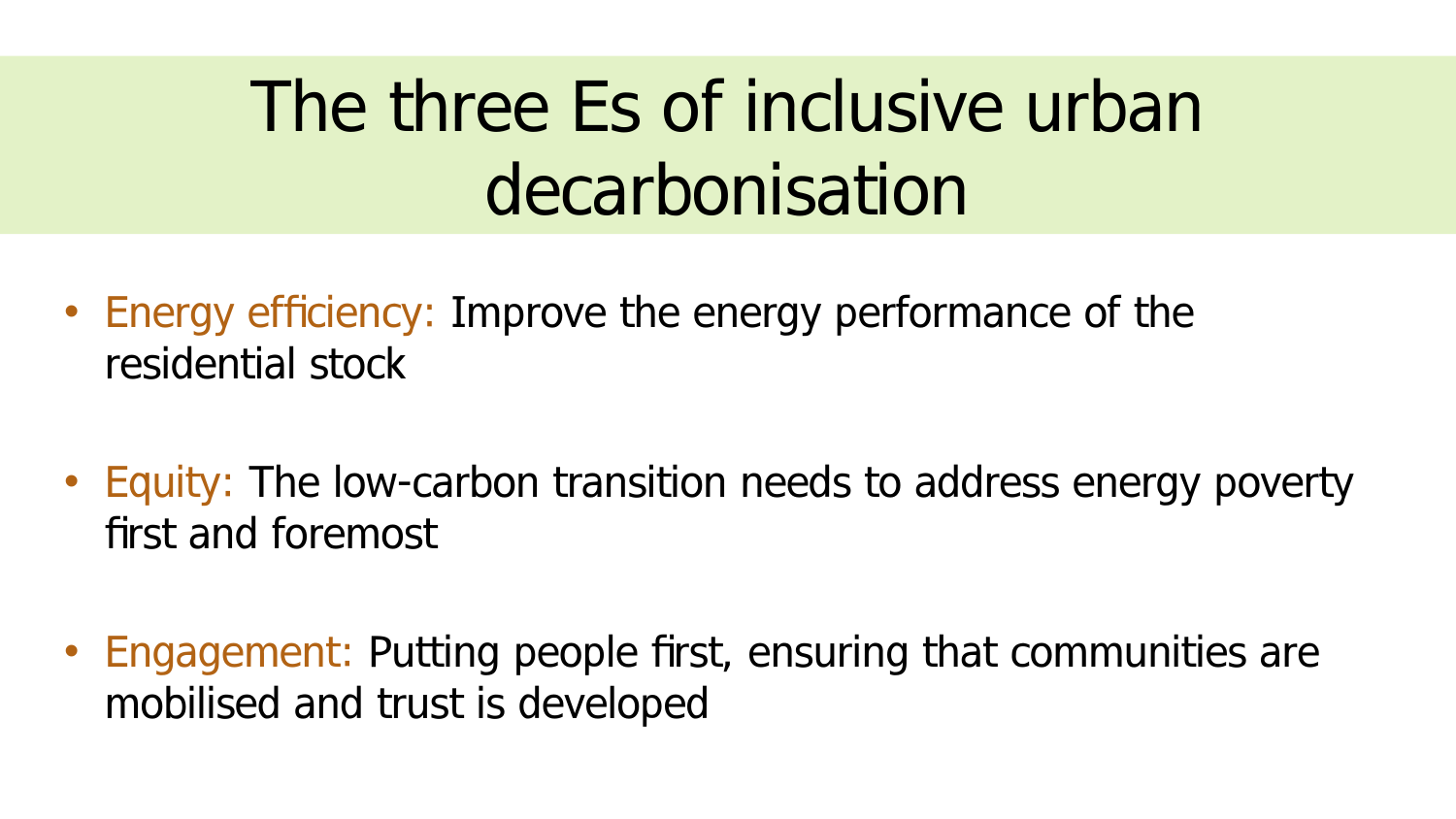

The three Es of inclusive urban decarbonisation
Energy efficiency: Improve the energy performance of the residential stock

Equity: The low-carbon transition needs to address energy poverty first and foremost

Engagement: Putting people first, ensuring that communities are mobilised and trust is developed